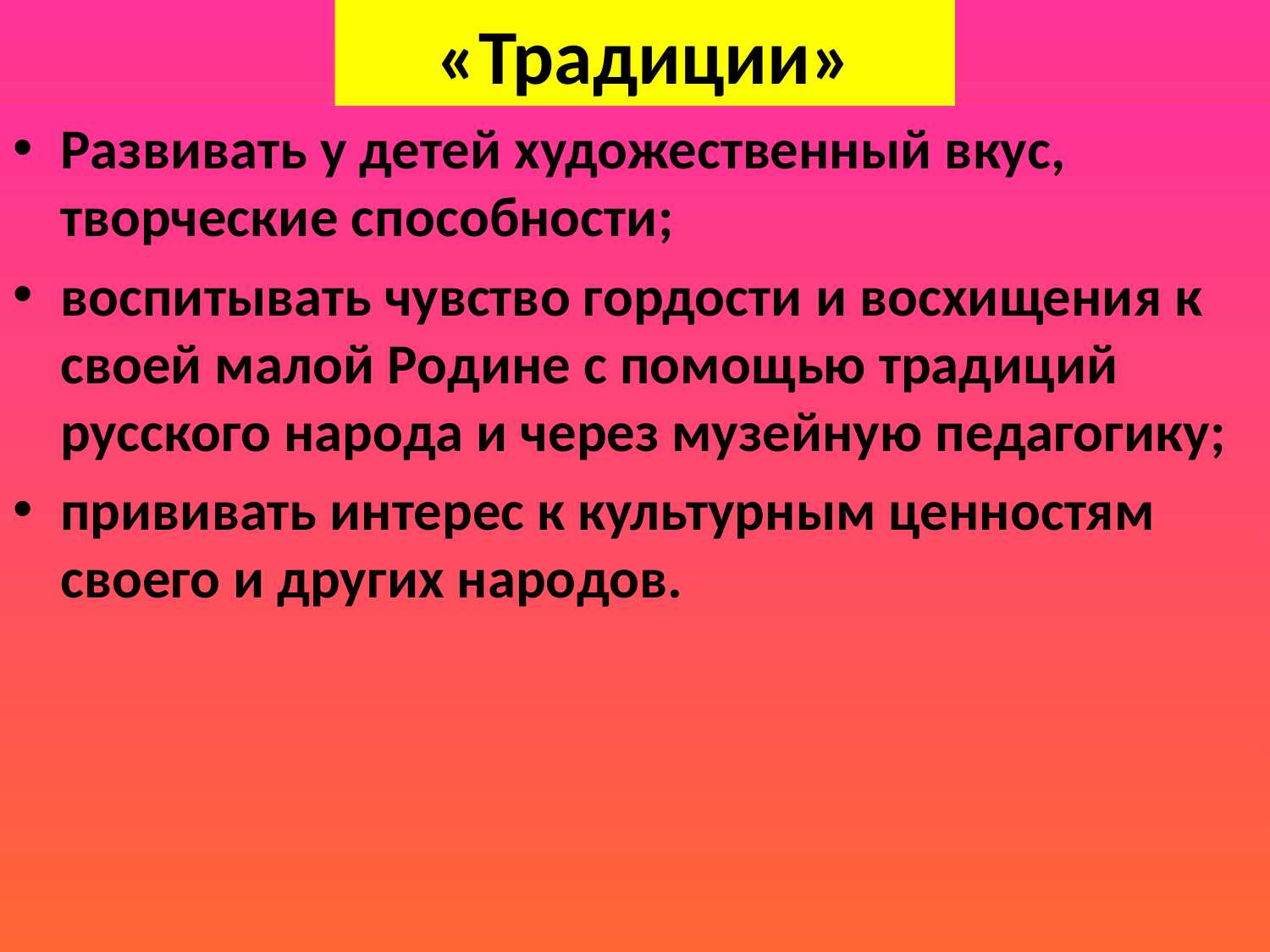

# «Традиции»
Развивать у детей художественный вкус, творческие способности;
воспитывать чувство гордости и восхищения к своей малой Родине с помощью традиций русского народа и через музейную педагогику;
прививать интерес к культурным ценностям своего и других народов.